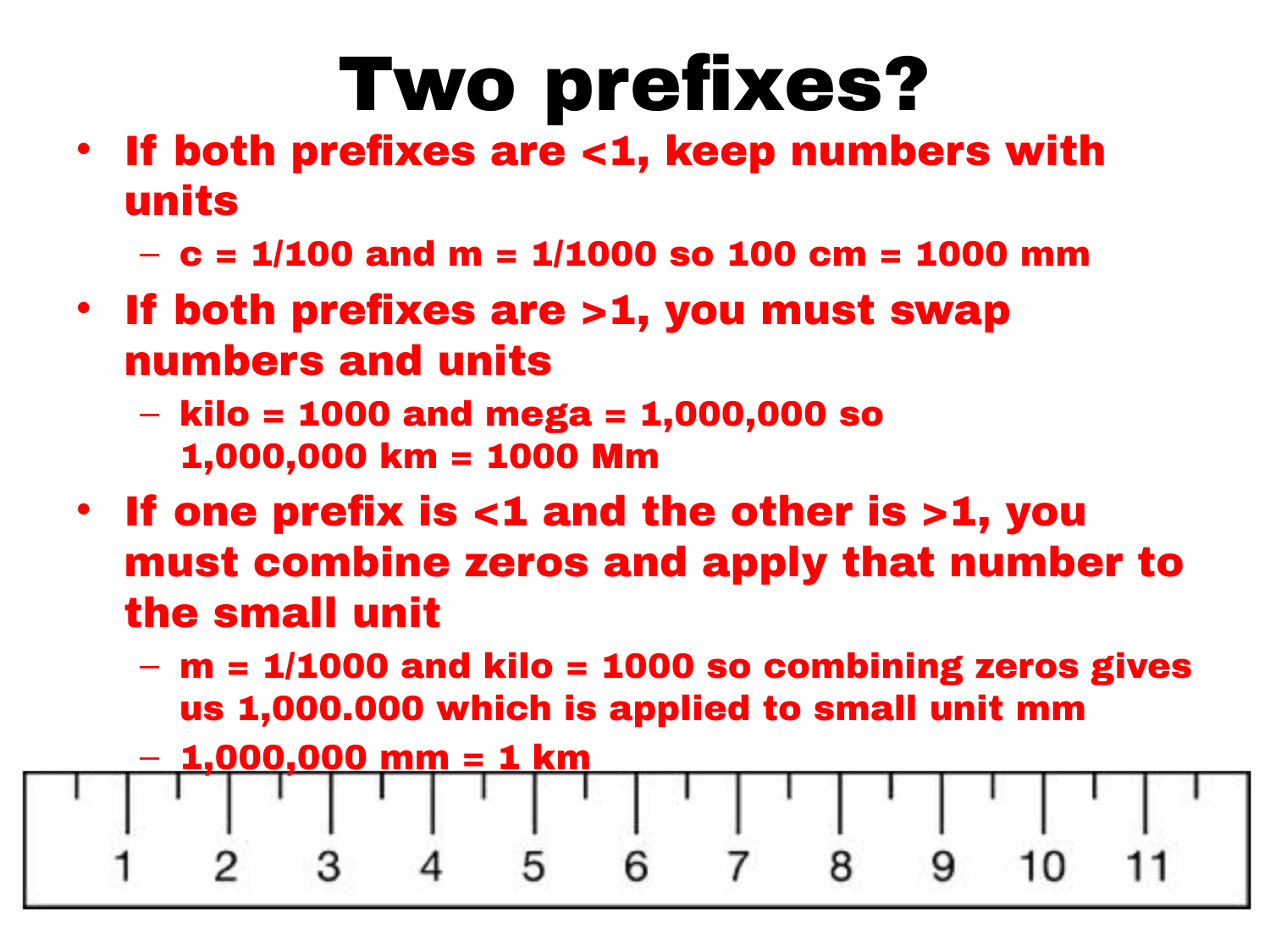

# Two prefixes?
If both prefixes are <1, keep numbers with units
c = 1/100 and m = 1/1000 so 100 cm = 1000 mm
If both prefixes are >1, you must swap numbers and units
kilo = 1000 and mega = 1,000,000 so                           1,000,000 km = 1000 Mm
If one prefix is <1 and the other is >1, you must combine zeros and apply that number to the small unit
m = 1/1000 and kilo = 1000 so combining zeros gives us 1,000.000 which is applied to small unit mm
1,000,000 mm = 1 km